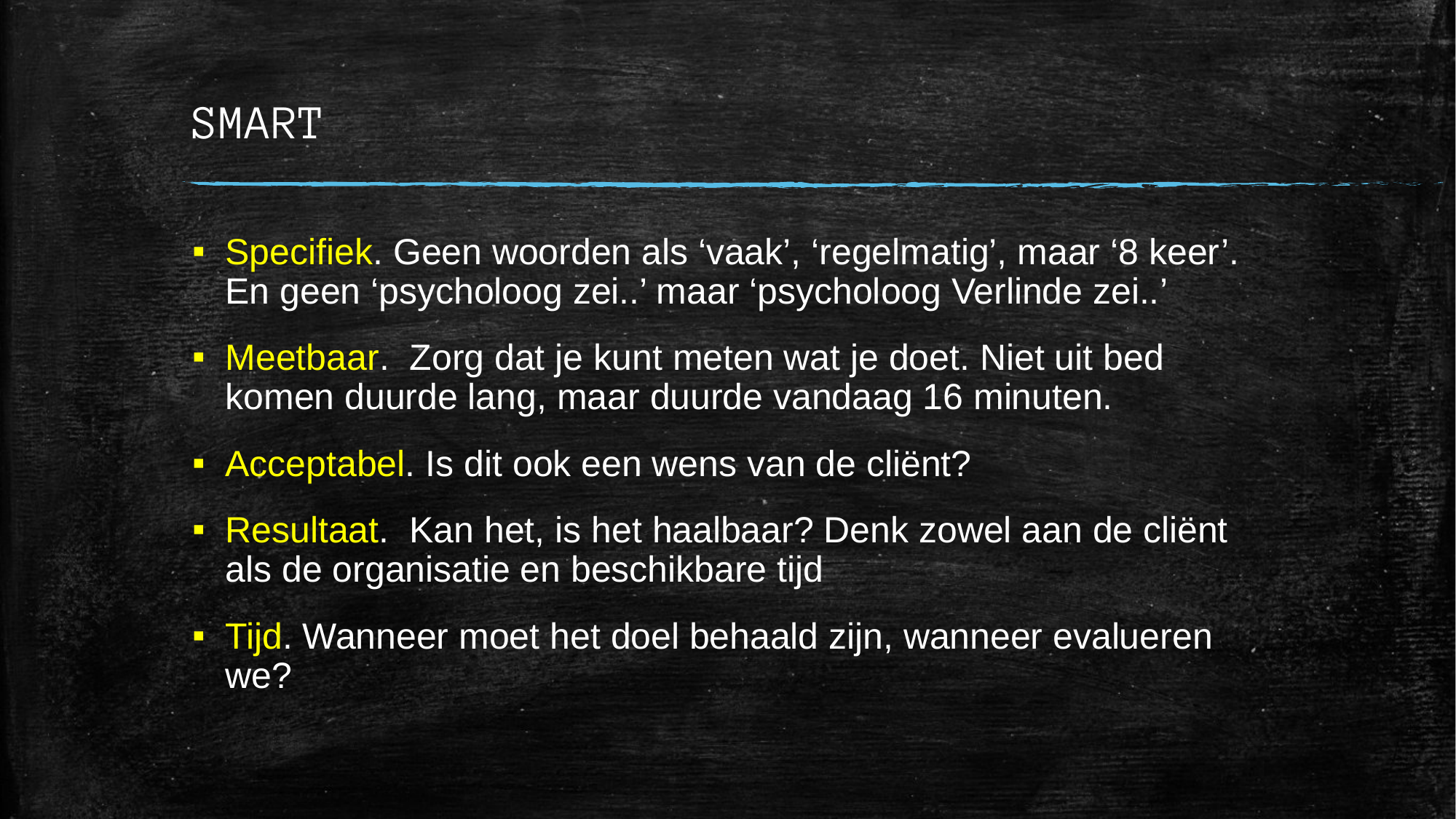

# SMART
Specifiek. Geen woorden als ‘vaak’, ‘regelmatig’, maar ‘8 keer’. En geen ‘psycholoog zei..’ maar ‘psycholoog Verlinde zei..’
Meetbaar.  Zorg dat je kunt meten wat je doet. Niet uit bed komen duurde lang, maar duurde vandaag 16 minuten.
Acceptabel. Is dit ook een wens van de cliënt?
Resultaat.  Kan het, is het haalbaar? Denk zowel aan de cliënt als de organisatie en beschikbare tijd
Tijd. Wanneer moet het doel behaald zijn, wanneer evalueren we?